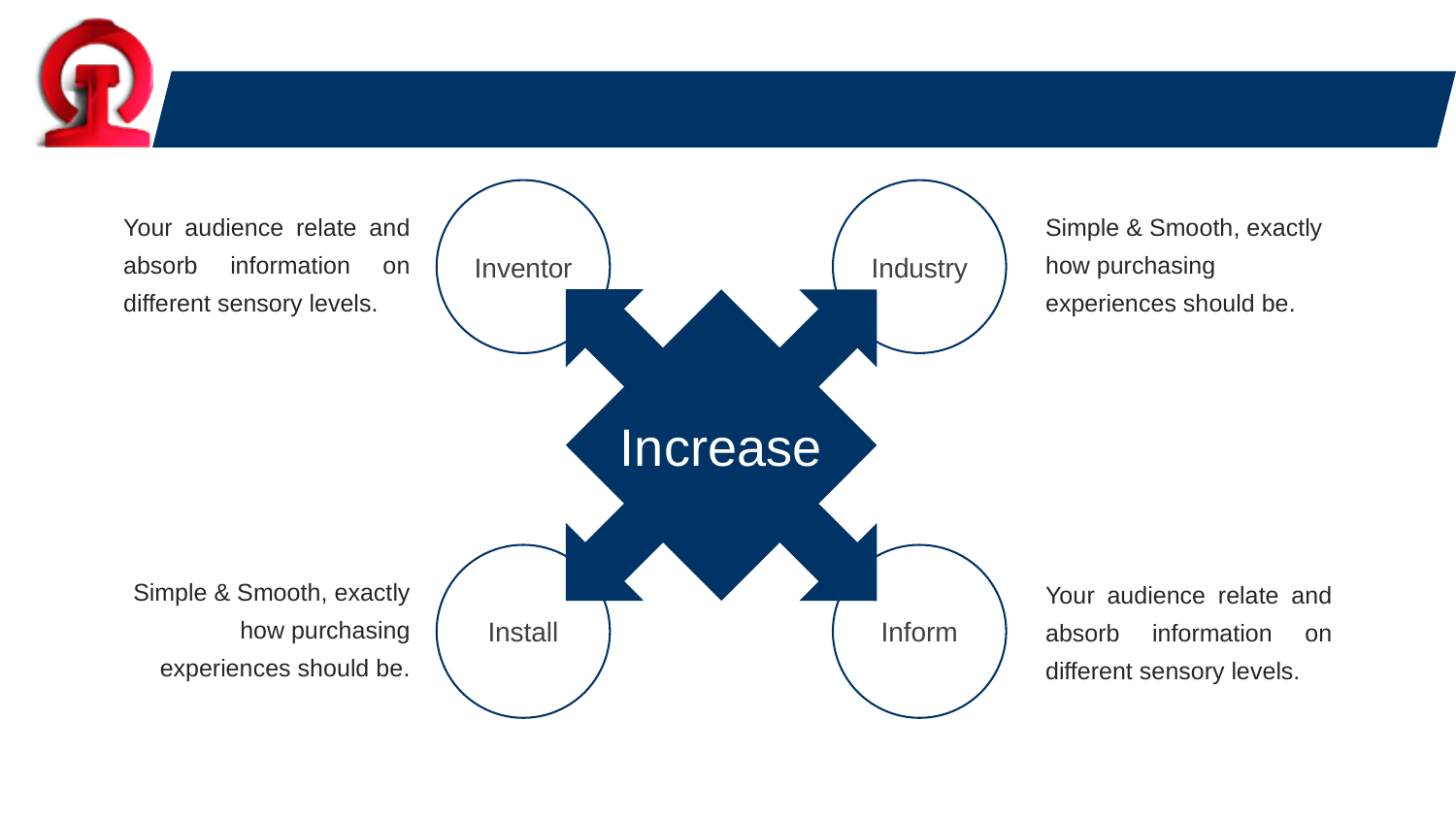

#
Inventor
Industry
Your audience relate and absorb information on different sensory levels.
Simple & Smooth, exactly how purchasing experiences should be.
Increase
Install
Inform
Simple & Smooth, exactly how purchasing experiences should be.
Your audience relate and absorb information on different sensory levels.